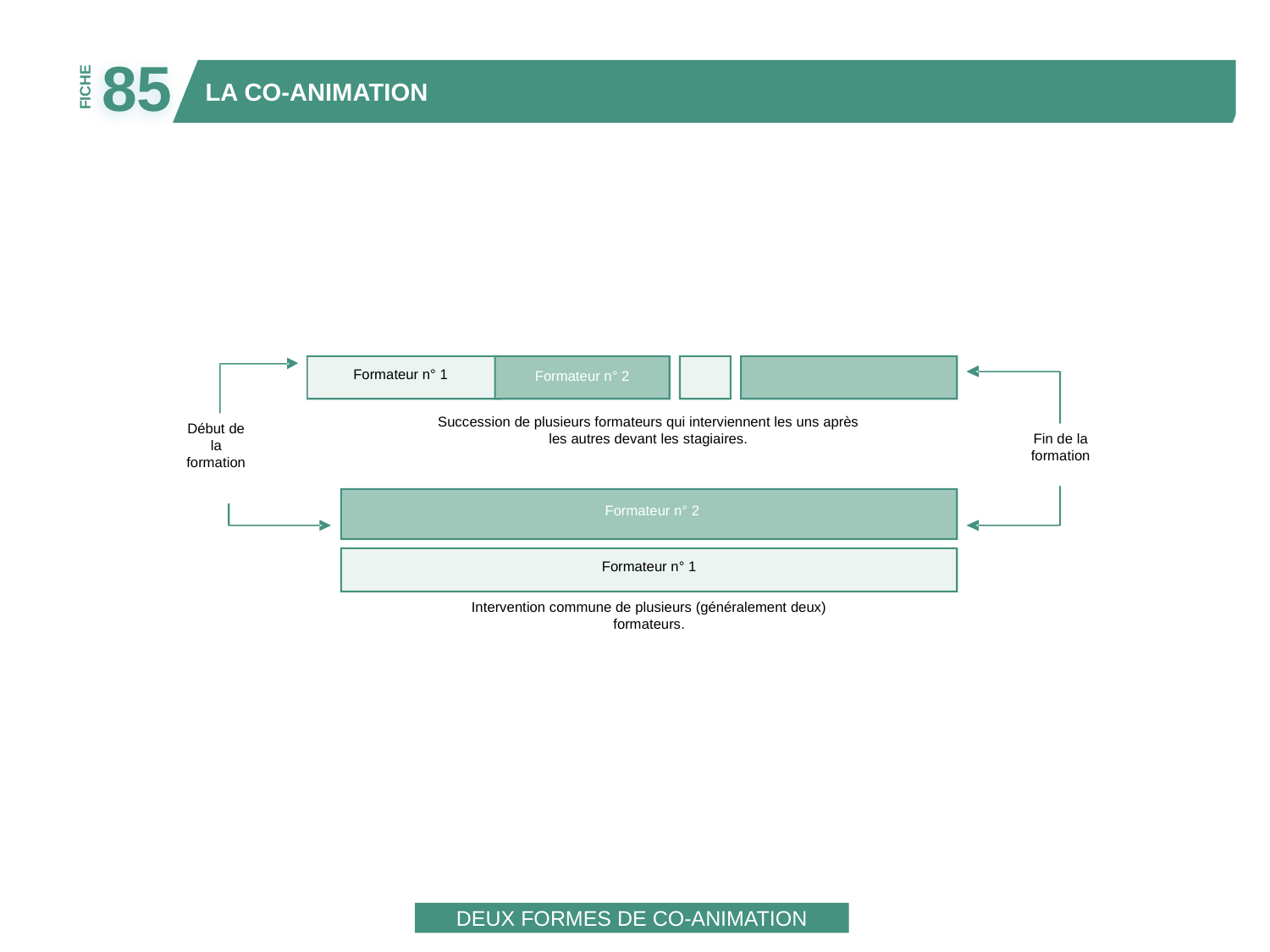

85

LA CO-ANIMATION
FICHE

Formateur n° 1

Formateur n° 2
Succession de plusieurs formateurs qui interviennent les uns après
les autres devant les stagiaires.
Début de
la
formation
Fin de la
formation

Formateur n° 2

Formateur n° 1
Intervention commune de plusieurs (généralement deux)
formateurs.
DEUX FORMES DE CO-ANIMATION